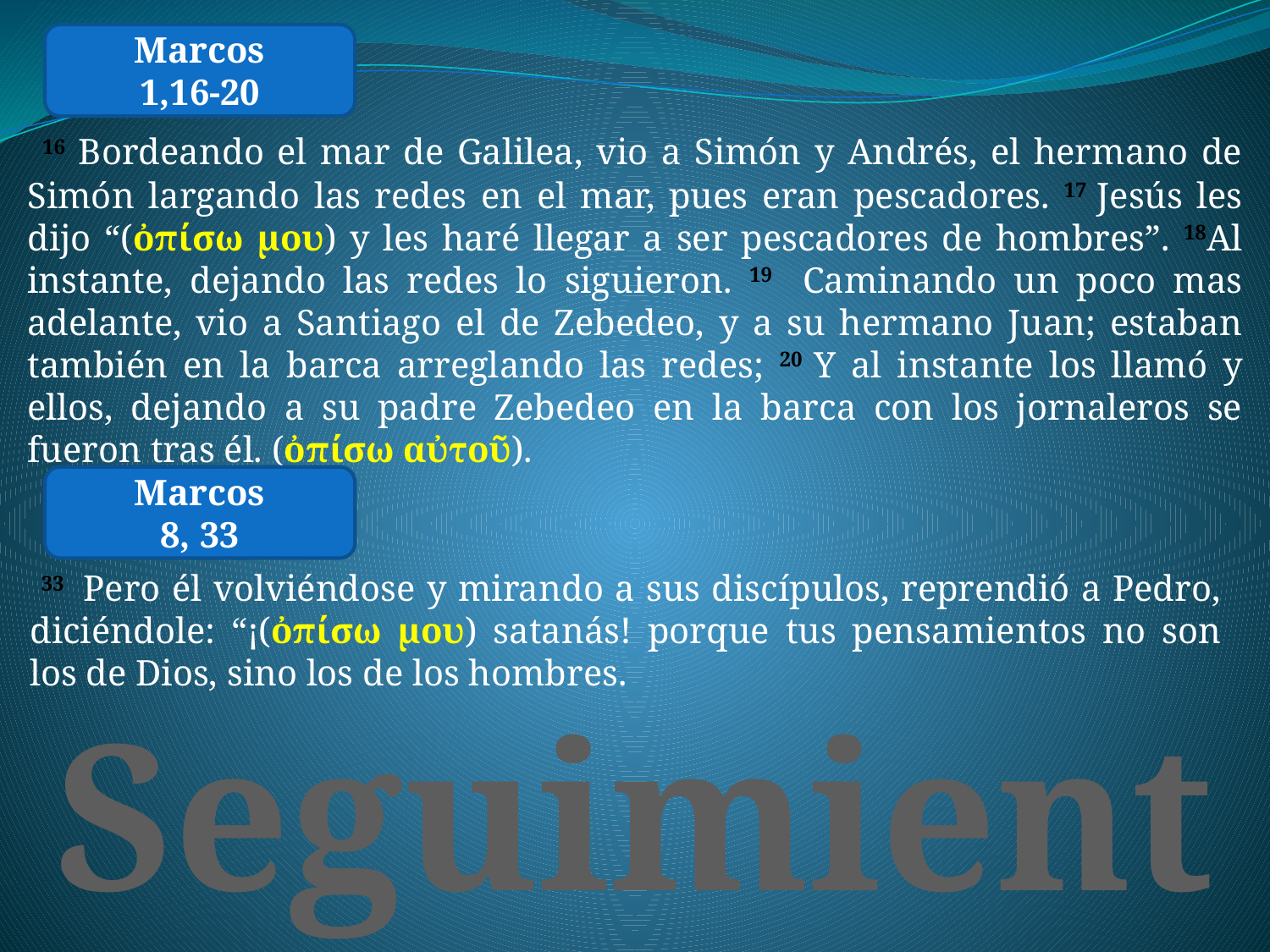

Marcos
1,16-20
 16 Bordeando el mar de Galilea, vio a Simón y Andrés, el hermano de Simón largando las redes en el mar, pues eran pescadores. 17 Jesús les dijo “(ὀπίσω μου) y les haré llegar a ser pescadores de hombres”. 18Al instante, dejando las redes lo siguieron. 19  Caminando un poco mas adelante, vio a Santiago el de Zebedeo, y a su hermano Juan; estaban también en la barca arreglando las redes; 20 Y al instante los llamó y ellos, dejando a su padre Zebedeo en la barca con los jornaleros se fueron tras él. (ὀπίσω αὐτοῦ).
Marcos
8, 33
 33  Pero él volviéndose y mirando a sus discípulos, reprendió a Pedro, diciéndole: “¡(ὀπίσω μου) satanás! porque tus pensamientos no son los de Dios, sino los de los hombres.
Seguimiento